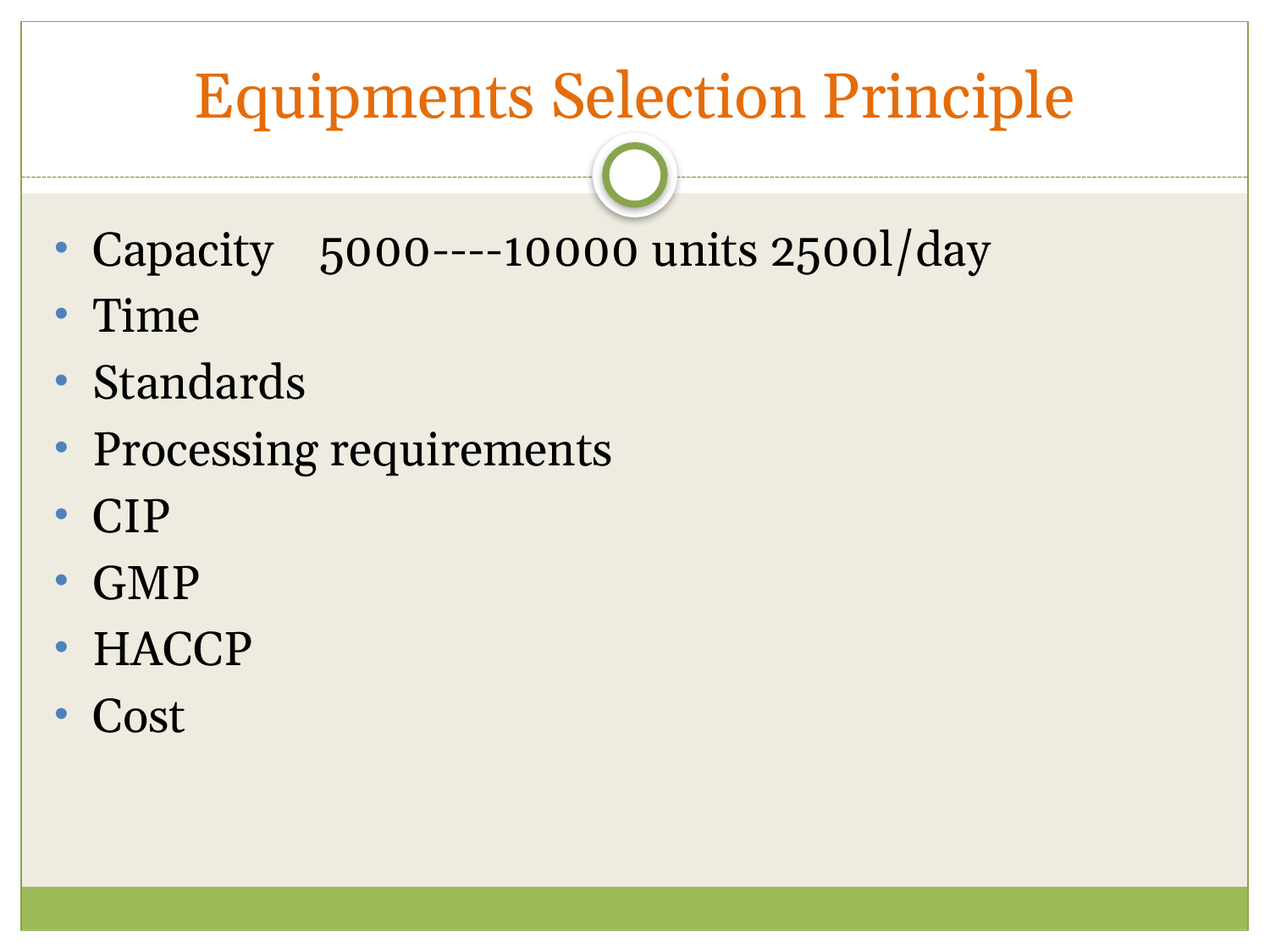

# Equipments Selection Principle
Capacity    5000----10000 units 2500l/day
Time
Standards
Processing requirements
CIP
GMP
HACCP
Cost